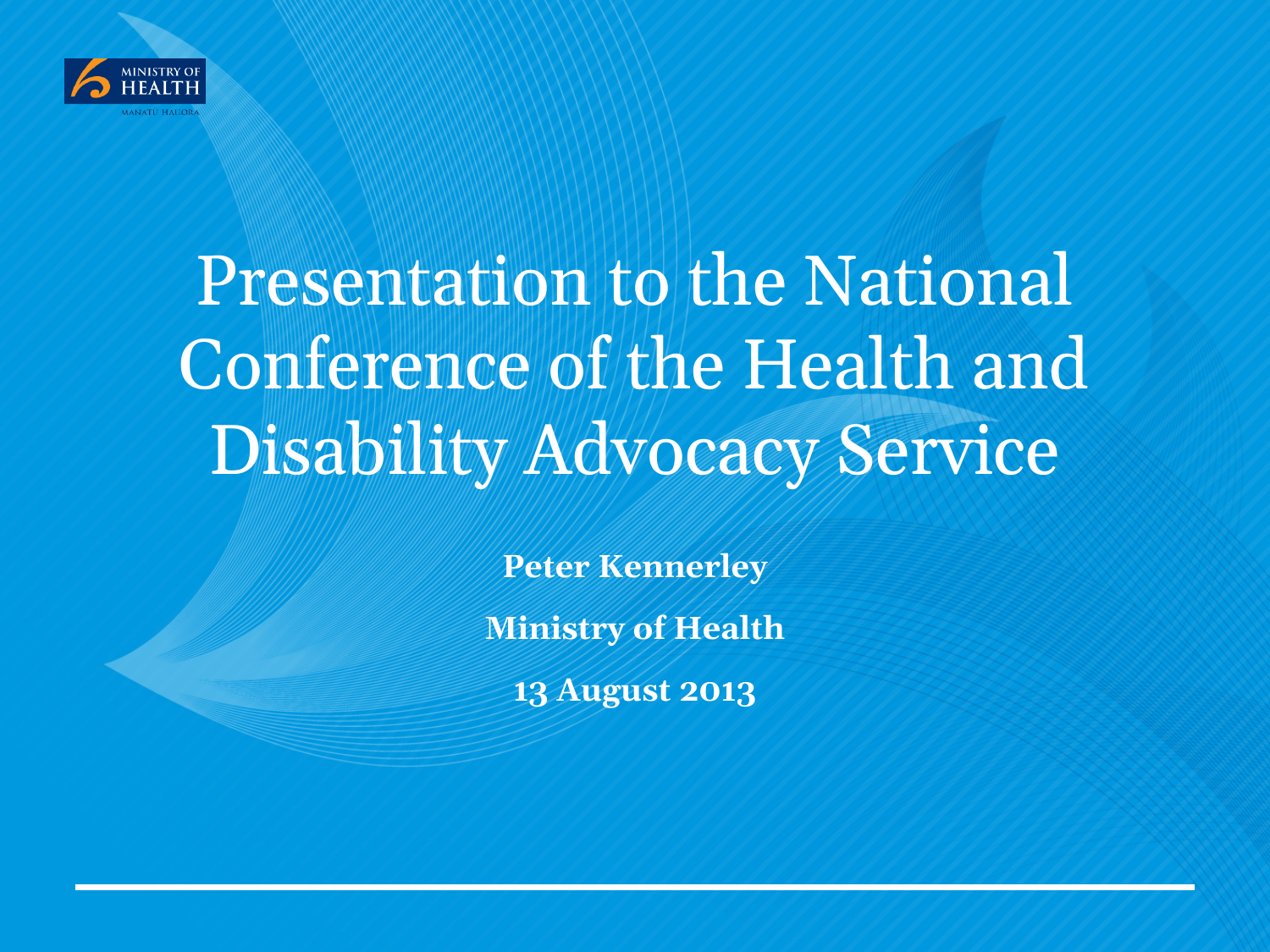

# Presentation to the National Conference of the Health and Disability Advocacy Service
Peter Kennerley
Ministry of Health
13 August 2013